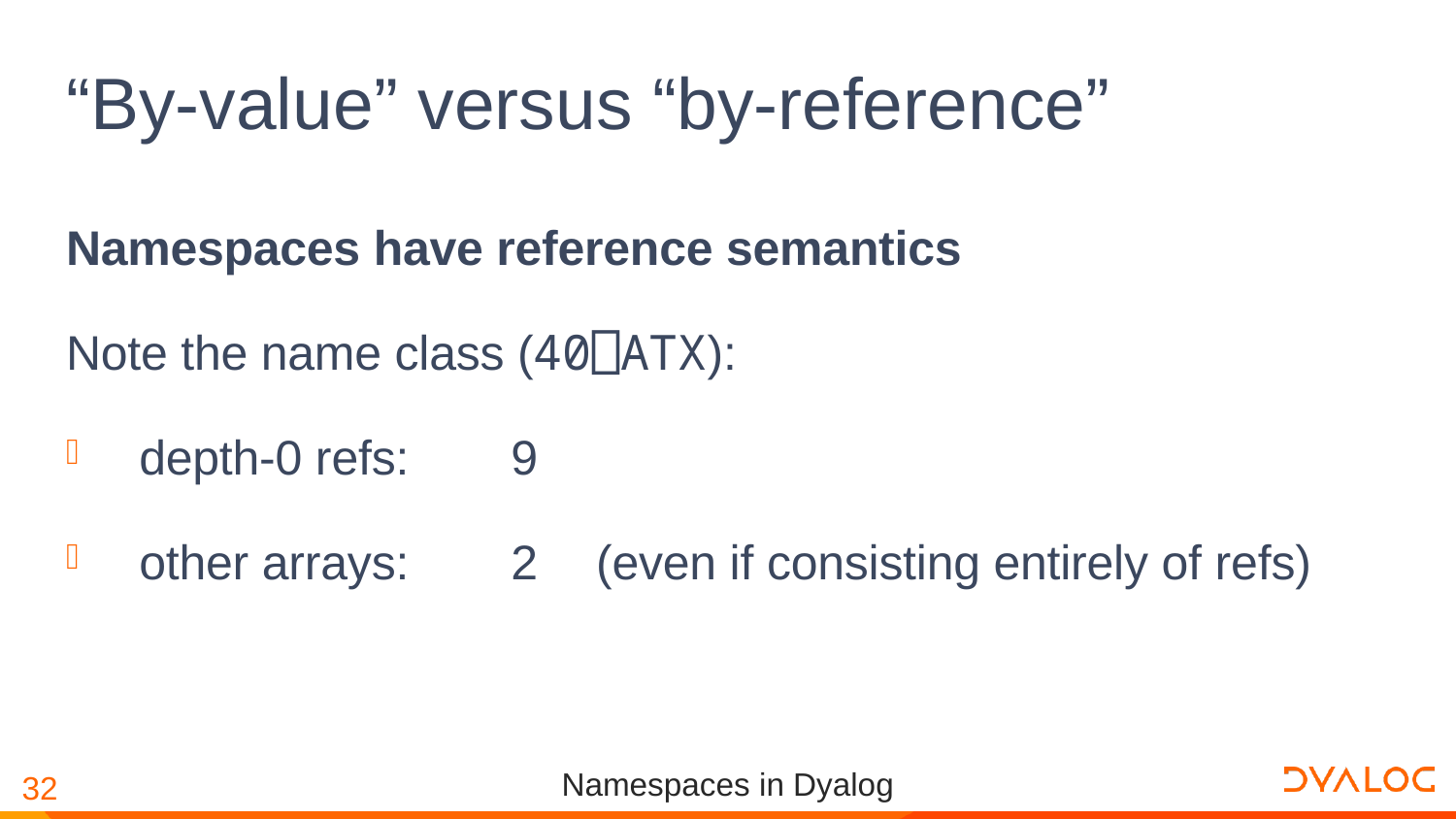

# “By-value” versus “by-reference”
Namespaces have reference semantics

Note the name class (40⎕ATX):

depth-0 refs:	9

other arrays:	2	(even if consisting entirely of refs)